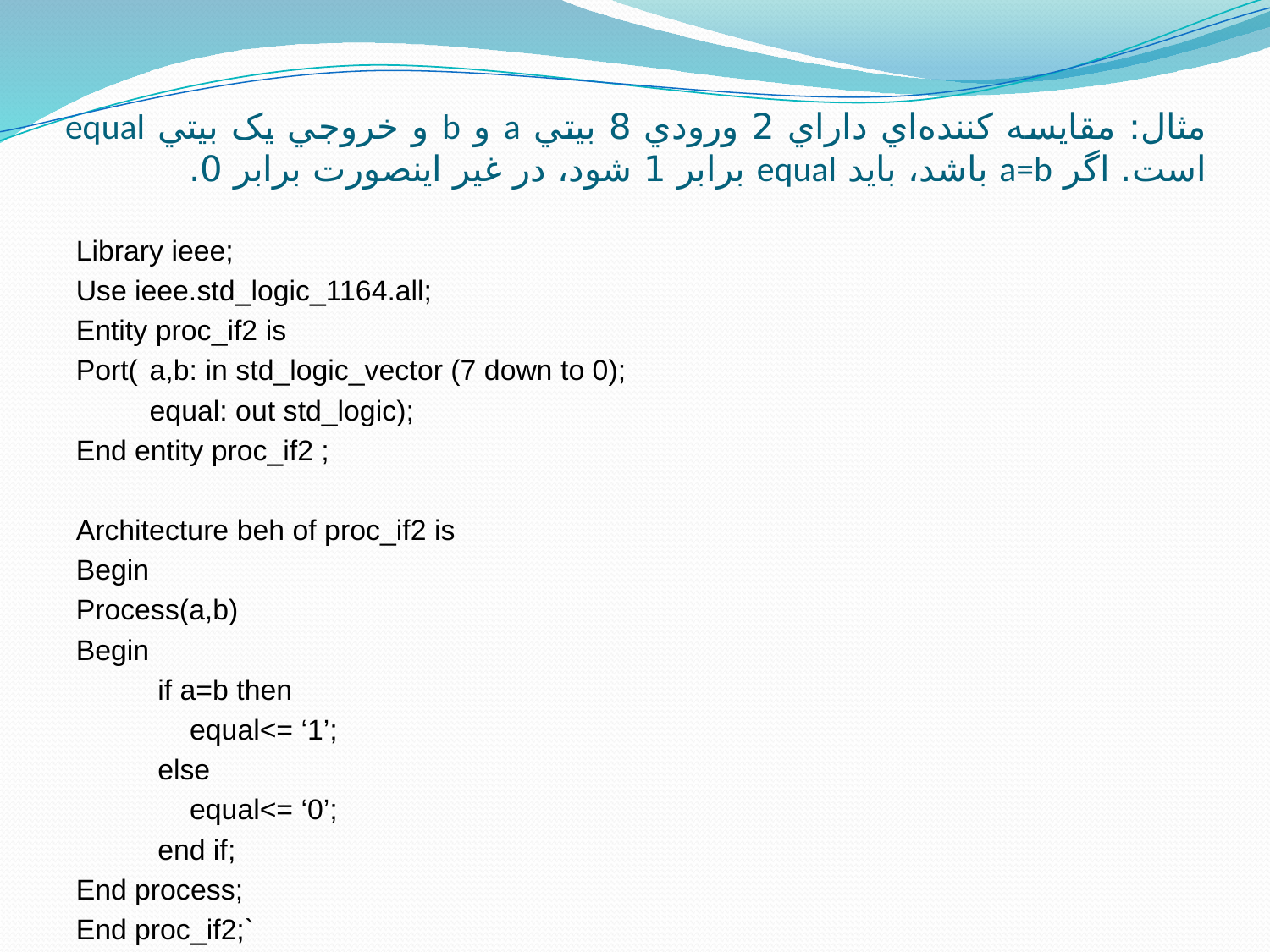

# مثال: مقايسه کننده‌اي داراي 2 ورودي 8 بيتي a و b و خروجي يک بيتي equal است. اگر a=b باشد، بايد equal برابر 1 شود، در غير اينصورت برابر 0.
Library ieee;
Use ieee.std_logic_1164.all;
Entity proc_if2 is
Port( 	a,b: in std_logic_vector (7 down to 0);
	equal: out std_logic);
End entity proc_if2 ;

Architecture beh of proc_if2 is
Begin
Process(a,b)
Begin
	 if a=b then
	     equal<= ‘1’;
	 else
	     equal<= ‘0’;
	 end if;
End process;
End proc_if2;`